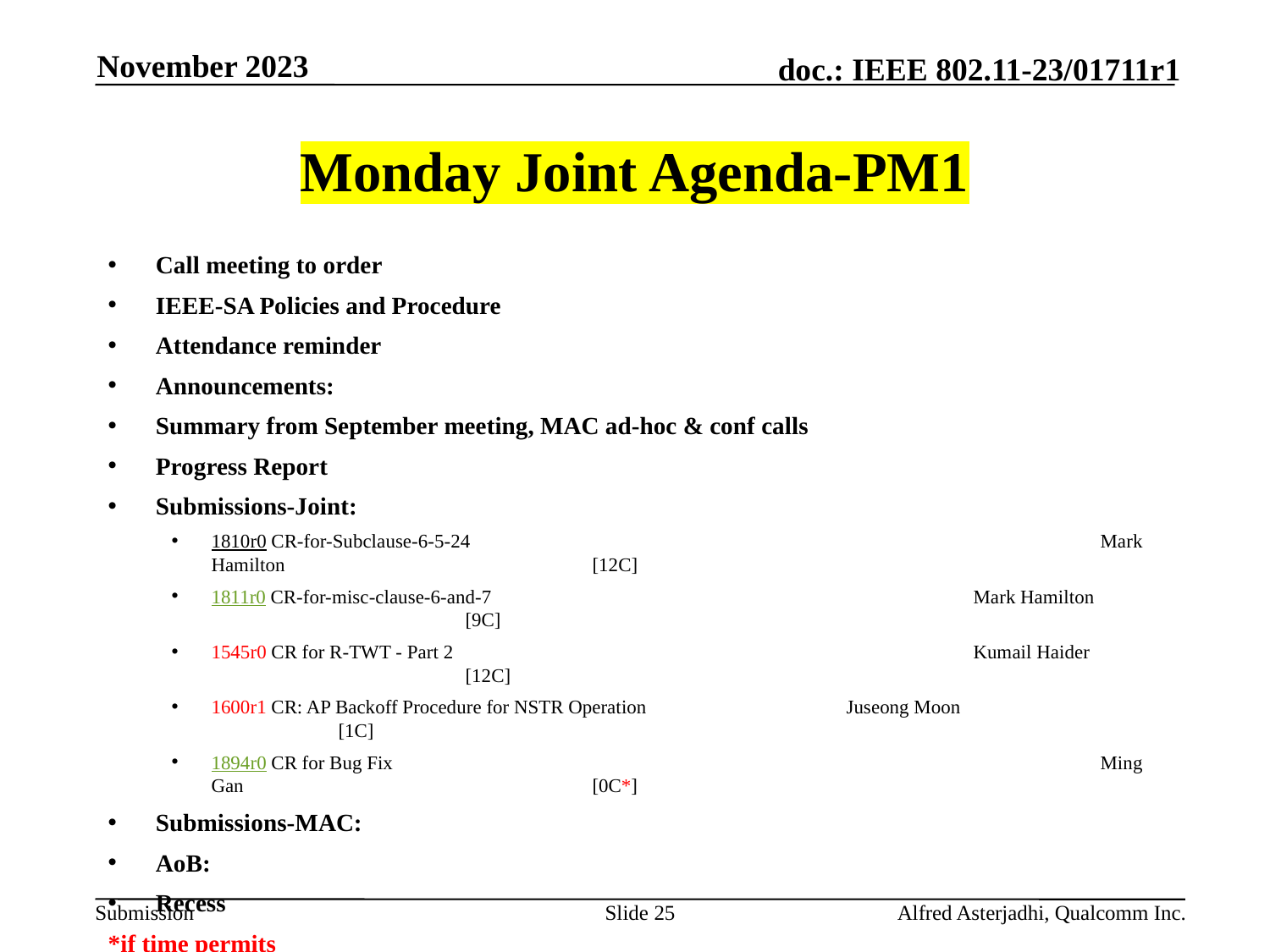

November 2023
# Monday Joint Agenda-PM1
Call meeting to order
IEEE-SA Policies and Procedure
Attendance reminder
Announcements:
Summary from September meeting, MAC ad-hoc & conf calls
Progress Report
Submissions-Joint:
1810r0 CR-for-Subclause-6-5-24					Mark Hamilton			[12C]
1811r0 CR-for-misc-clause-6-and-7				Mark Hamilton			[9C]
1545r0 CR for R-TWT - Part 2 					Kumail Haider 			[12C]
1600r1 CR: AP Backoff Procedure for NSTR Operation 		Juseong Moon			[1C]
1894r0 CR for Bug Fix						Ming Gan			[0C*]
Submissions-MAC:
AoB:
Recess
*if time permits
Slide 25
Alfred Asterjadhi, Qualcomm Inc.